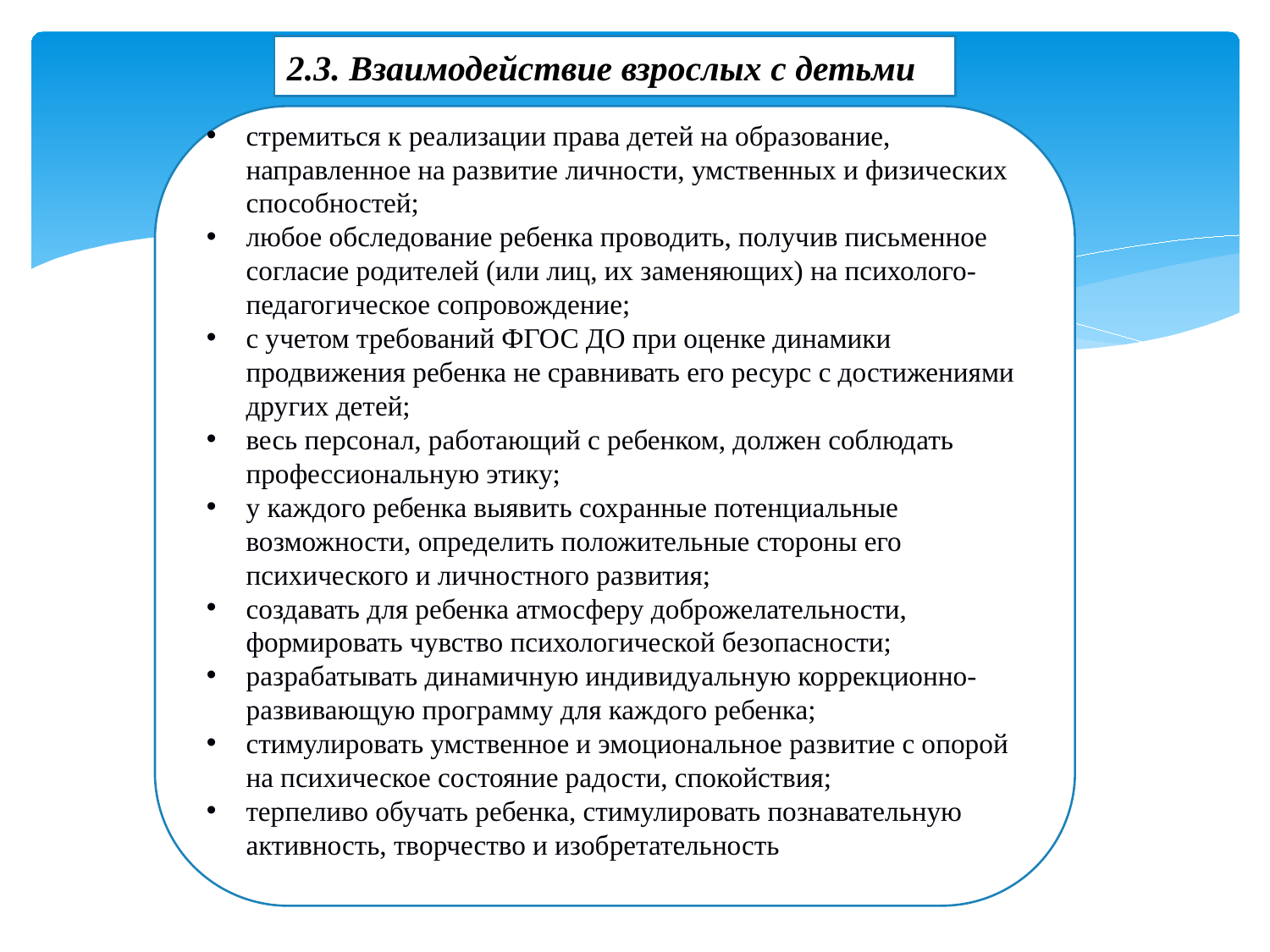

# 2.3. Взаимодействие взрослых с детьми
стремиться к реализации права детей на образование, направленное на развитие личности, умственных и физических способностей;
любое обследование ребенка проводить, получив письменное согласие родителей (или лиц, их заменяющих) на психолого-педагогическое сопровождение;
с учетом требований ФГОС ДО при оценке динамики продвижения ребенка не сравнивать его ресурс с достижениями других детей;
весь персонал, работающий с ребенком, должен соблюдать профессиональную этику;
у каждого ребенка выявить сохранные потенциальные возможности, определить положительные стороны его психического и личностного развития;
создавать для ребенка атмосферу доброжелательности, формировать чувство психологической безопасности;
разрабатывать динамичную индивидуальную коррекционно-развивающую программу для каждого ребенка;
стимулировать умственное и эмоциональное развитие с опорой на психическое состояние радости, спокойствия;
терпеливо обучать ребенка, стимулировать познавательную активность, творчество и изобретательность